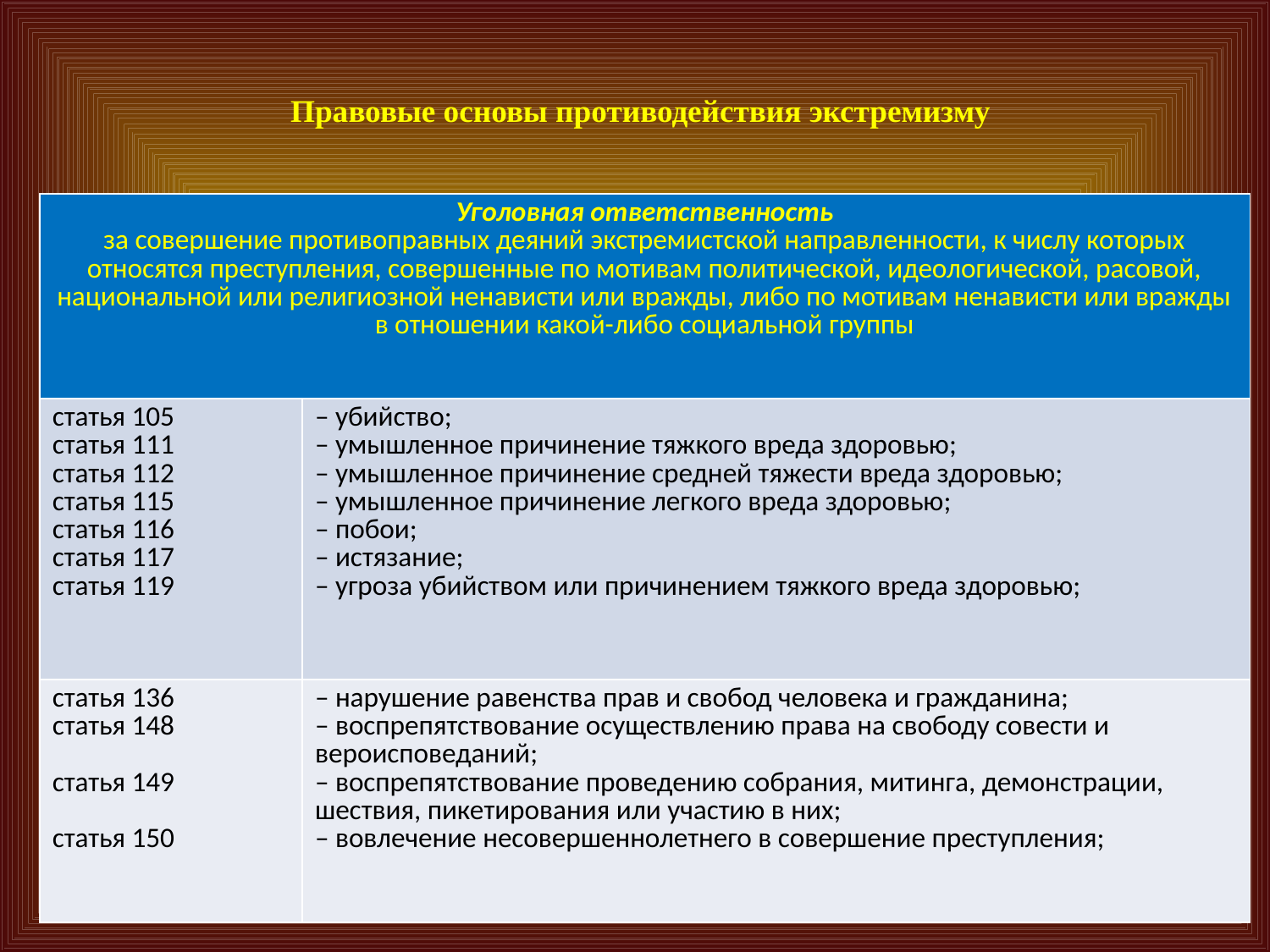

Правовые основы противодействия экстремизму
| Уголовная ответственность за совершение противоправных деяний экстремистской направленности, к числу которых относятся преступления, совершенные по мотивам политической, идеологической, расовой, национальной или религиозной ненависти или вражды, либо по мотивам ненависти или вражды в отношении какой-либо социальной группы |  |
| --- | --- |
| статья 105 статья 111 статья 112 статья 115 статья 116 статья 117 статья 119 | – убийство; – умышленное причинение тяжкого вреда здоровью; – умышленное причинение средней тяжести вреда здоровью; – умышленное причинение легкого вреда здоровью; – побои; – истязание; – угроза убийством или причинением тяжкого вреда здоровью; |
| статья 136 статья 148 статья 149 статья 150 | – нарушение равенства прав и свобод человека и гражданина; – воспрепятствование осуществлению права на свободу совести и вероисповеданий; – воспрепятствование проведению собрания, митинга, демонстрации, шествия, пикетирования или участию в них; – вовлечение несовершеннолетнего в совершение преступления; |